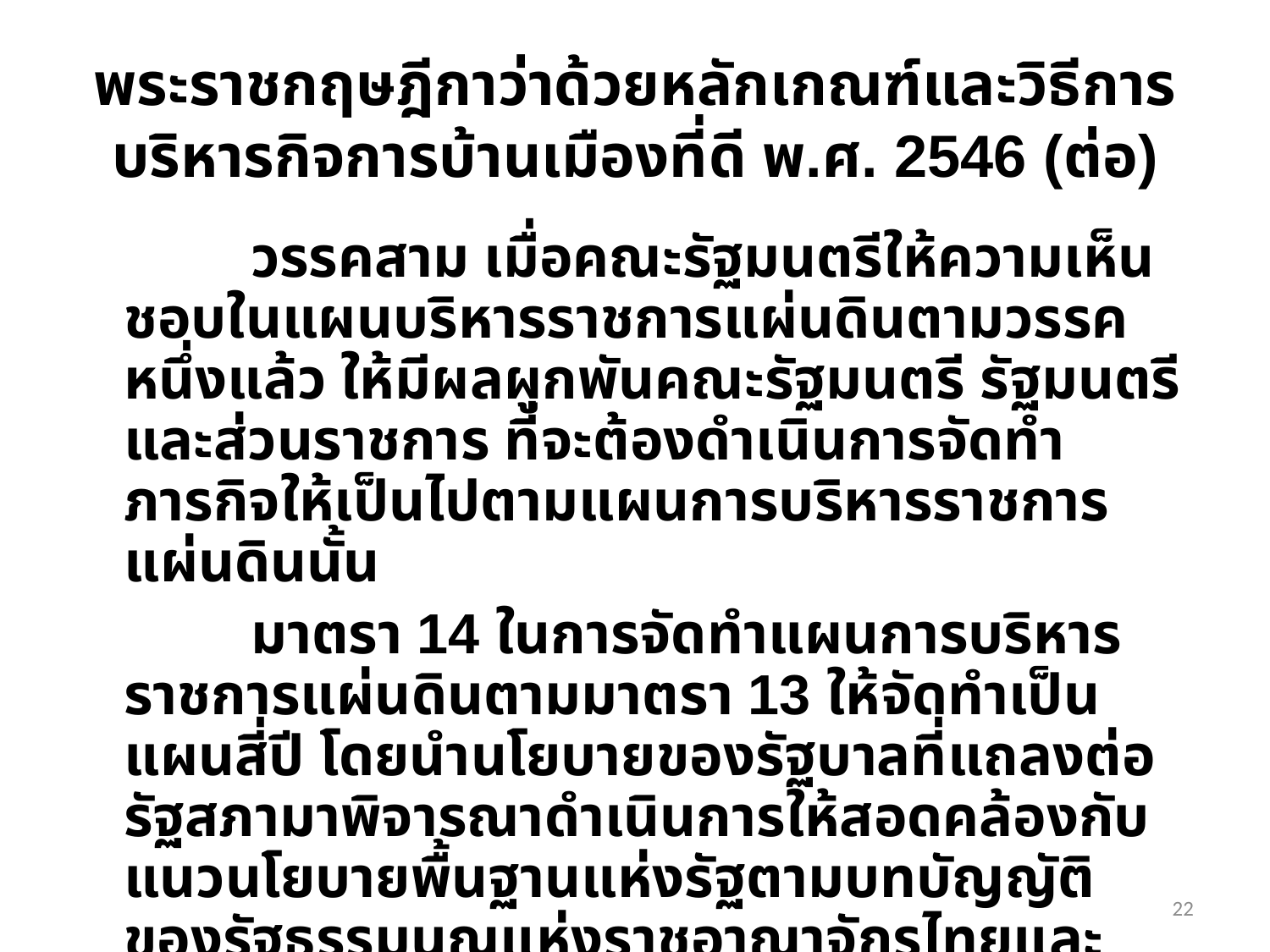

# พระราชกฤษฎีกาว่าด้วยหลักเกณฑ์และวิธีการบริหารกิจการบ้านเมืองที่ดี พ.ศ. 2546 (ต่อ)
		วรรคสาม เมื่อคณะรัฐมนตรีให้ความเห็นชอบในแผนบริหารราชการแผ่นดินตามวรรคหนึ่งแล้ว ให้มีผลผูกพันคณะรัฐมนตรี รัฐมนตรี และส่วนราชการ ที่จะต้องดำเนินการจัดทำภารกิจให้เป็นไปตามแผนการบริหารราชการแผ่นดินนั้น
		มาตรา 14 ในการจัดทำแผนการบริหารราชการแผ่นดินตามมาตรา 13 ให้จัดทำเป็นแผนสี่ปี โดยนำนโยบายของรัฐบาลที่แถลงต่อรัฐสภามาพิจารณาดำเนินการให้สอดคล้องกับแนวนโยบายพื้นฐานแห่งรัฐตามบทบัญญัติของรัฐธรรมนูญแห่งราชอาณาจักรไทยและแผนพัฒนาประเทศด้านต่างๆ ที่เกี่ยวข้อง
22